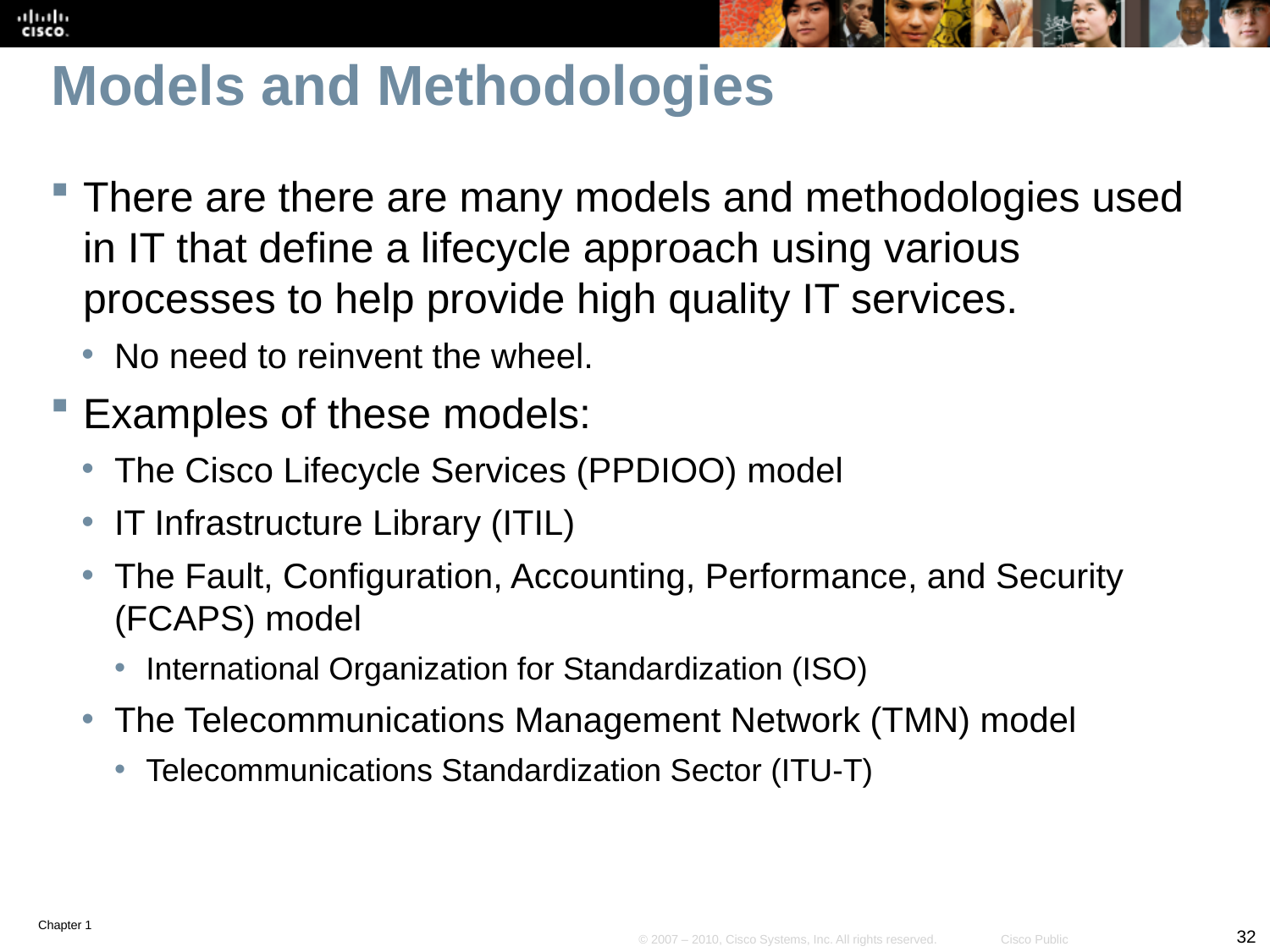

# Models and Methodologies
There are there are many models and methodologies used in IT that define a lifecycle approach using various processes to help provide high quality IT services.
No need to reinvent the wheel.
Examples of these models:
The Cisco Lifecycle Services (PPDIOO) model
IT Infrastructure Library (ITIL)
The Fault, Configuration, Accounting, Performance, and Security (FCAPS) model
International Organization for Standardization (ISO)
The Telecommunications Management Network (TMN) model
Telecommunications Standardization Sector (ITU-T)